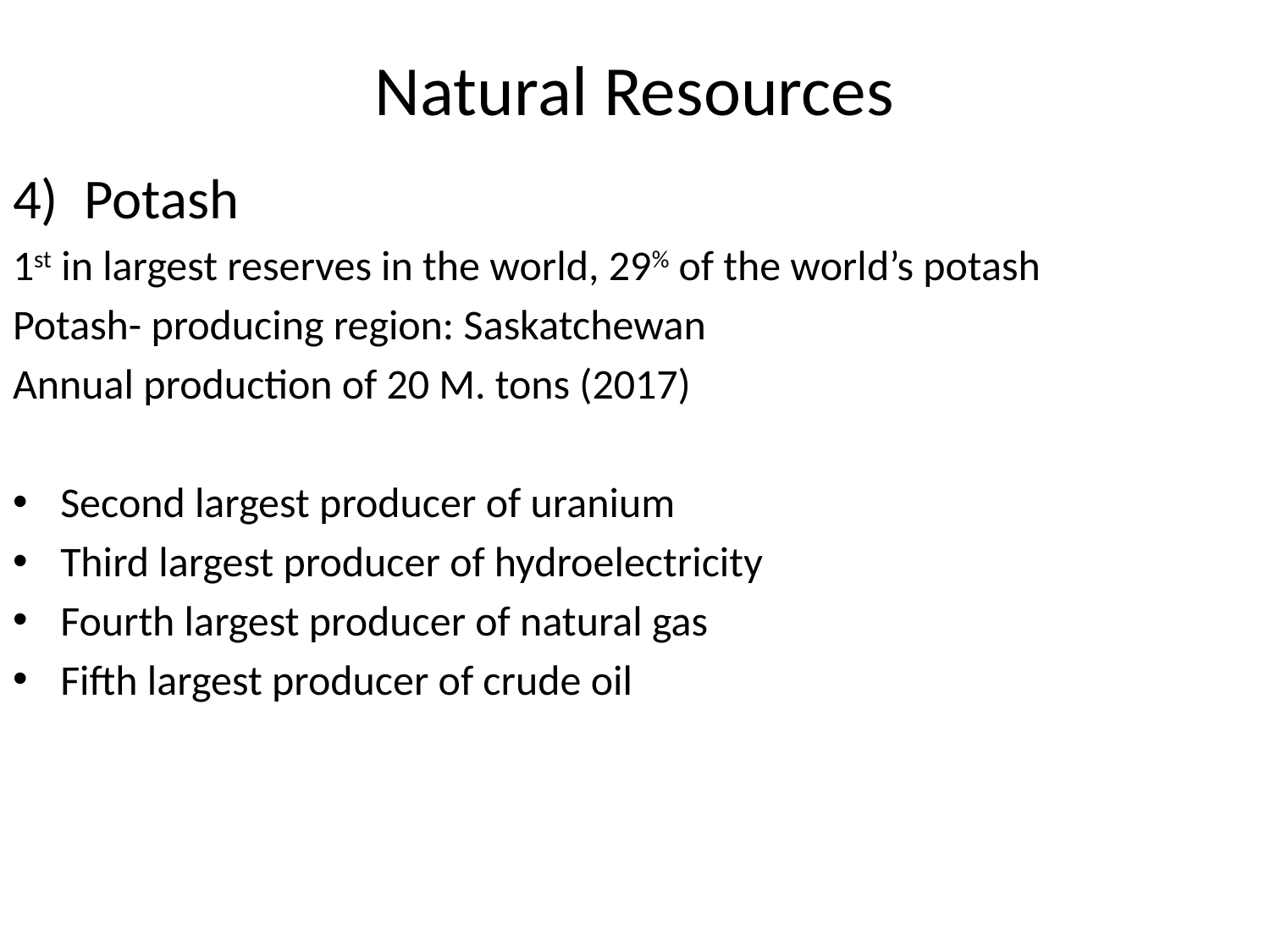

# Natural Resources
Potash
1st in largest reserves in the world, 29% of the world’s potash
Potash- producing region: Saskatchewan
Annual production of 20 M. tons (2017)

Second largest producer of uranium
Third largest producer of hydroelectricity
Fourth largest producer of natural gas
Fifth largest producer of crude oil